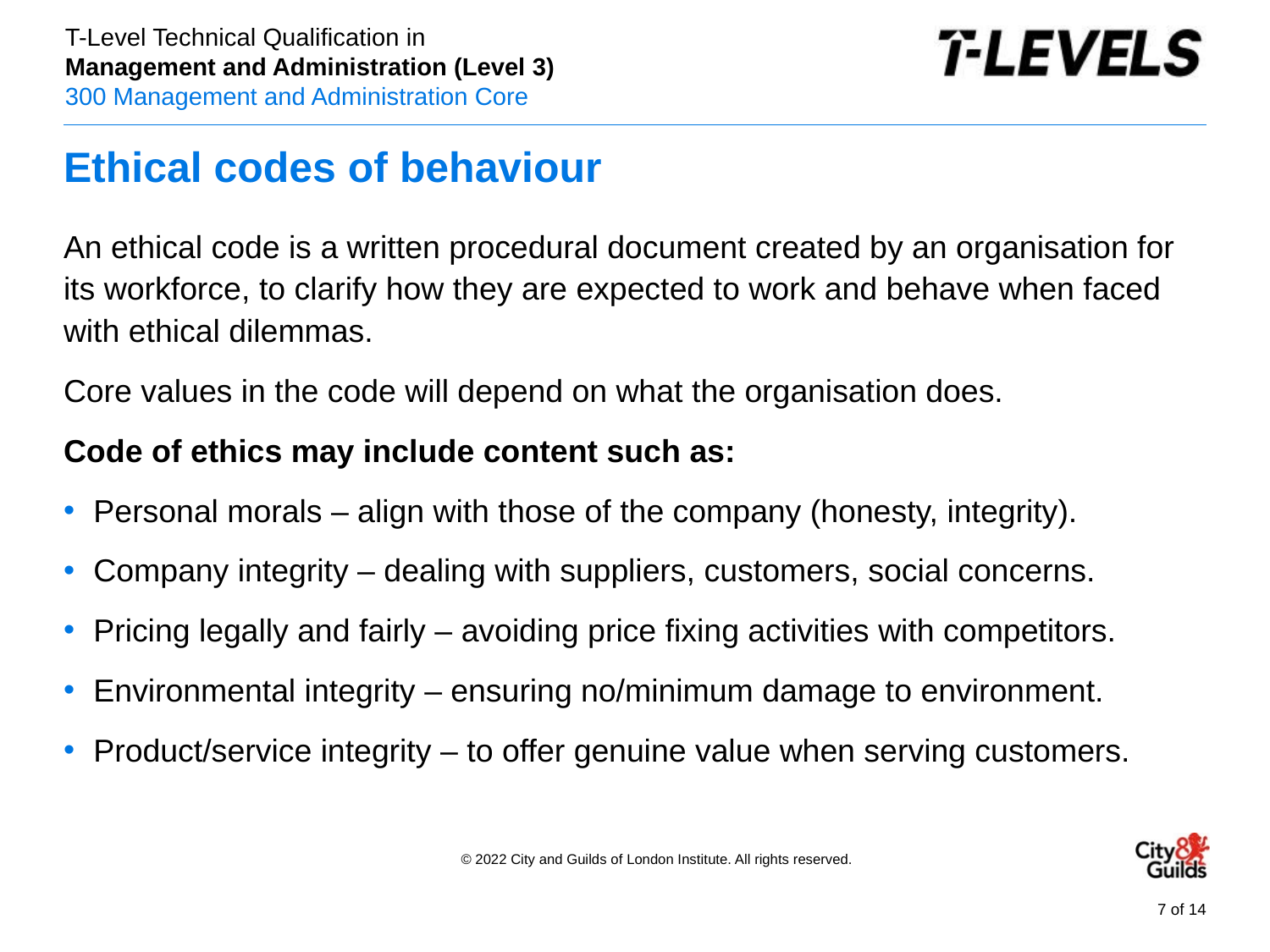

# Ethical codes of behaviour
An ethical code is a written procedural document created by an organisation for its workforce, to clarify how they are expected to work and behave when faced with ethical dilemmas.
Core values in the code will depend on what the organisation does.
Code of ethics may include content such as:
Personal morals – align with those of the company (honesty, integrity).
Company integrity – dealing with suppliers, customers, social concerns.
Pricing legally and fairly – avoiding price fixing activities with competitors.
Environmental integrity – ensuring no/minimum damage to environment.
Product/service integrity – to offer genuine value when serving customers.